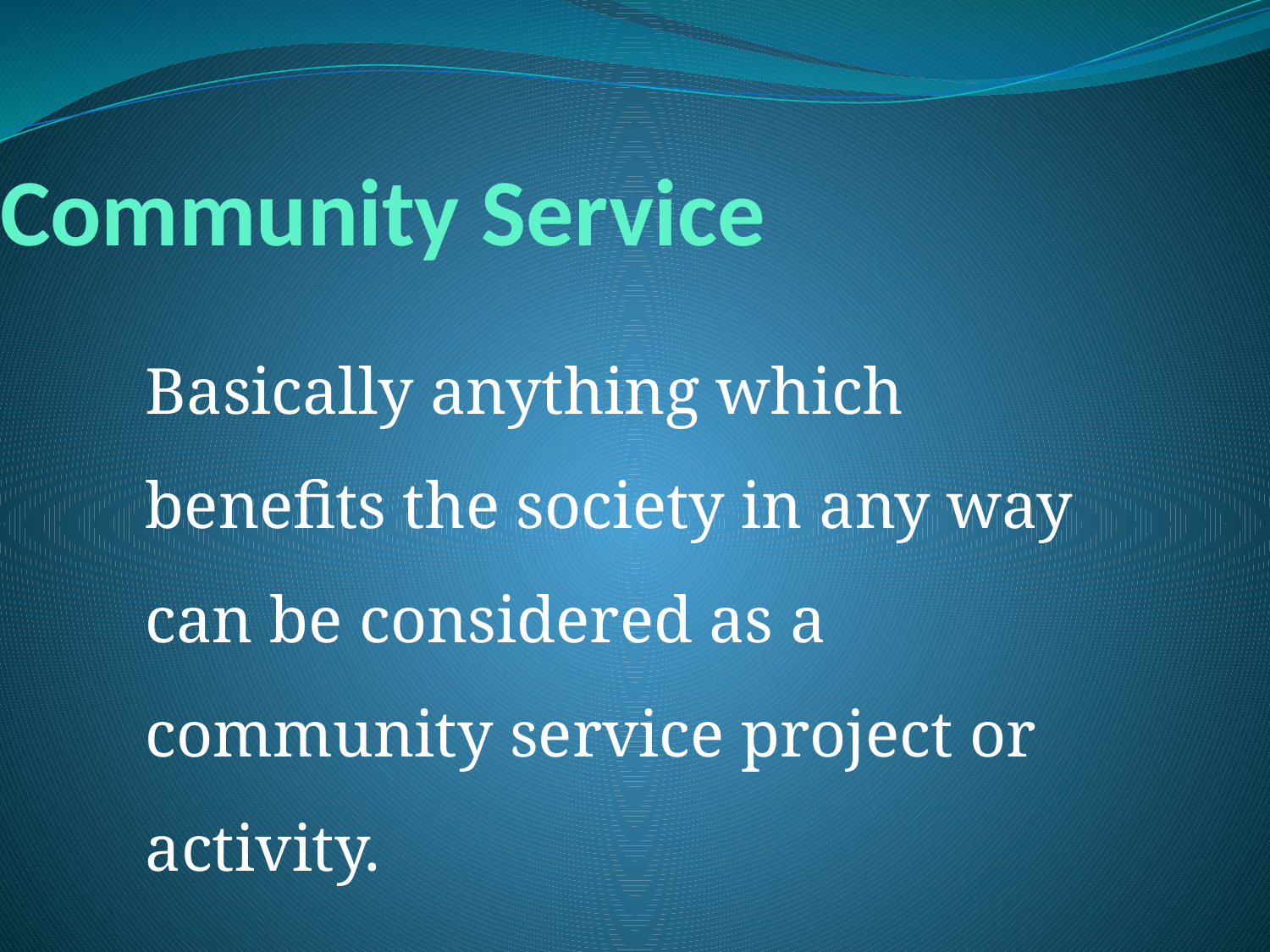

# Community Service
	Basically anything which benefits the society in any way can be considered as a community service project or activity.